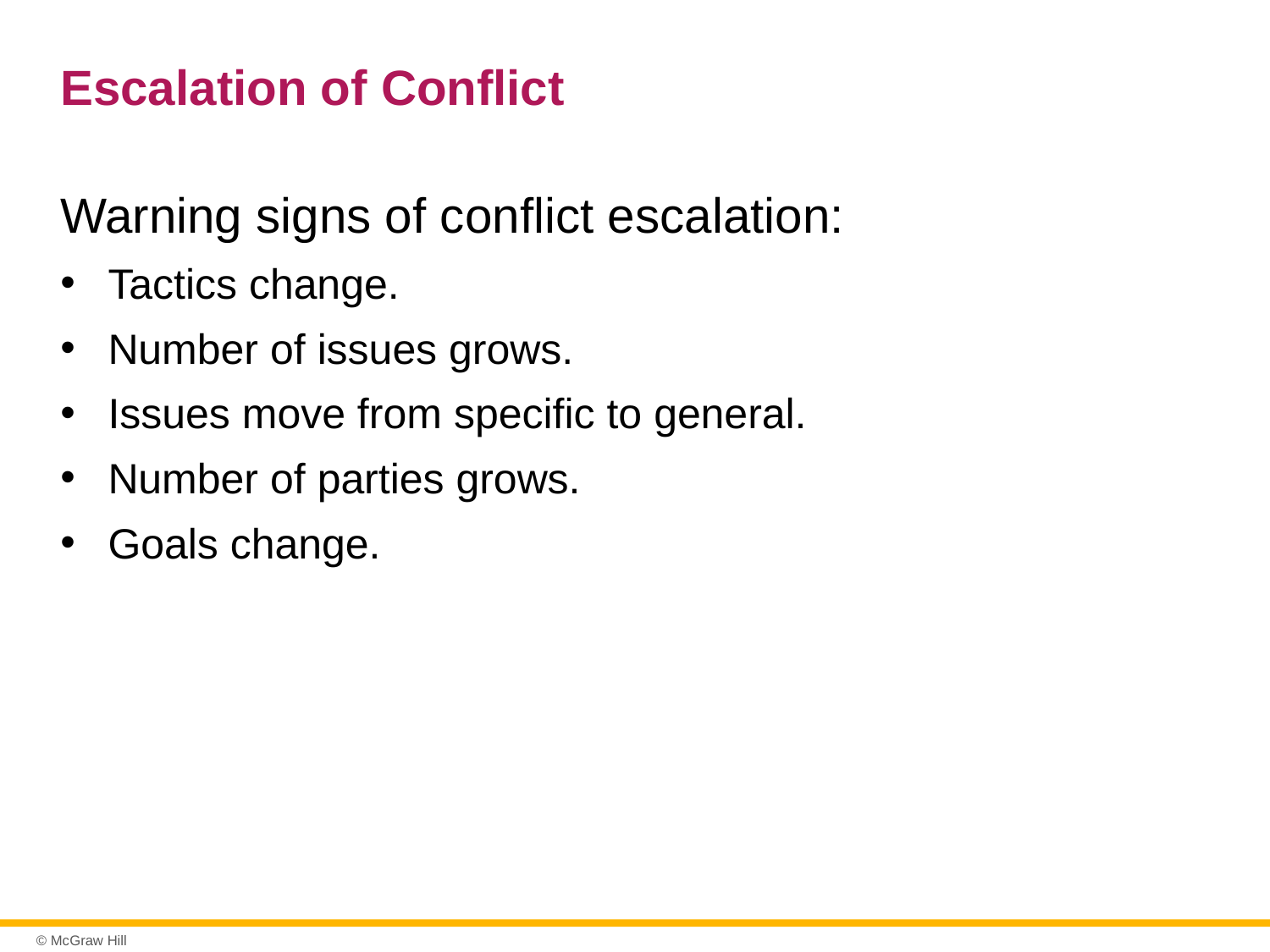

# Escalation of Conflict
Warning signs of conflict escalation:
Tactics change.
Number of issues grows.
Issues move from specific to general.
Number of parties grows.
Goals change.